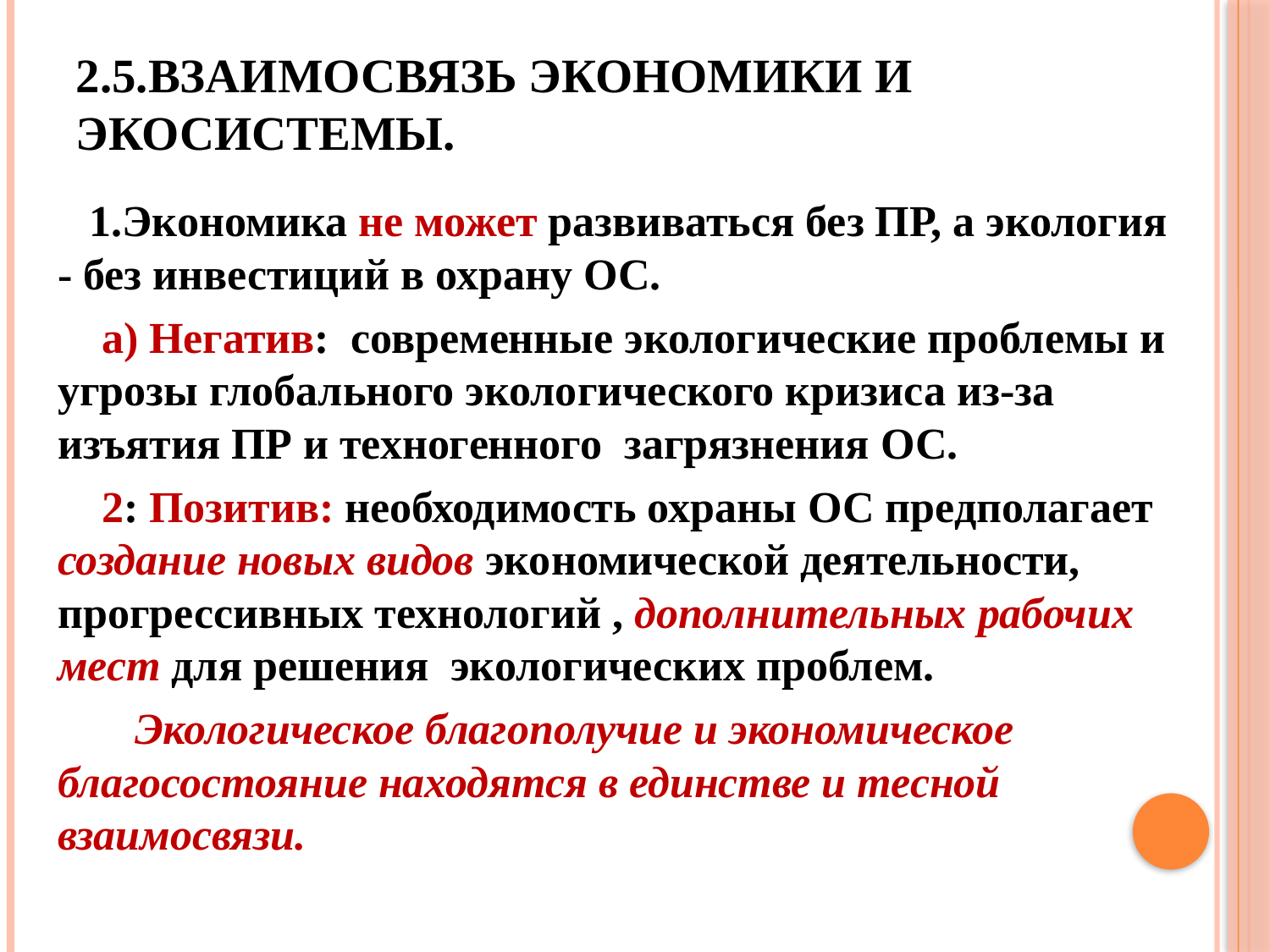

# 2.5.Взаимосвязь экономики и экосистемы.
   1.Экономика не может развиваться без ПР, а экология - без инвестиций в охрану ОС.
    а) Негатив:  современные экологические проблемы и угрозы глобального экологического кризиса из-за   изъятия ПР и техногенного  загрязнения ОС.
    2: Позитив: необходимость охраны ОС предполагает создание новых видов экономической деятельности, прогрессивных технологий , дополнительных рабочих мест для решения  экологических проблем.
       Экологическое благополучие и экономическое благосостояние находятся в единстве и тесной взаимосвязи.